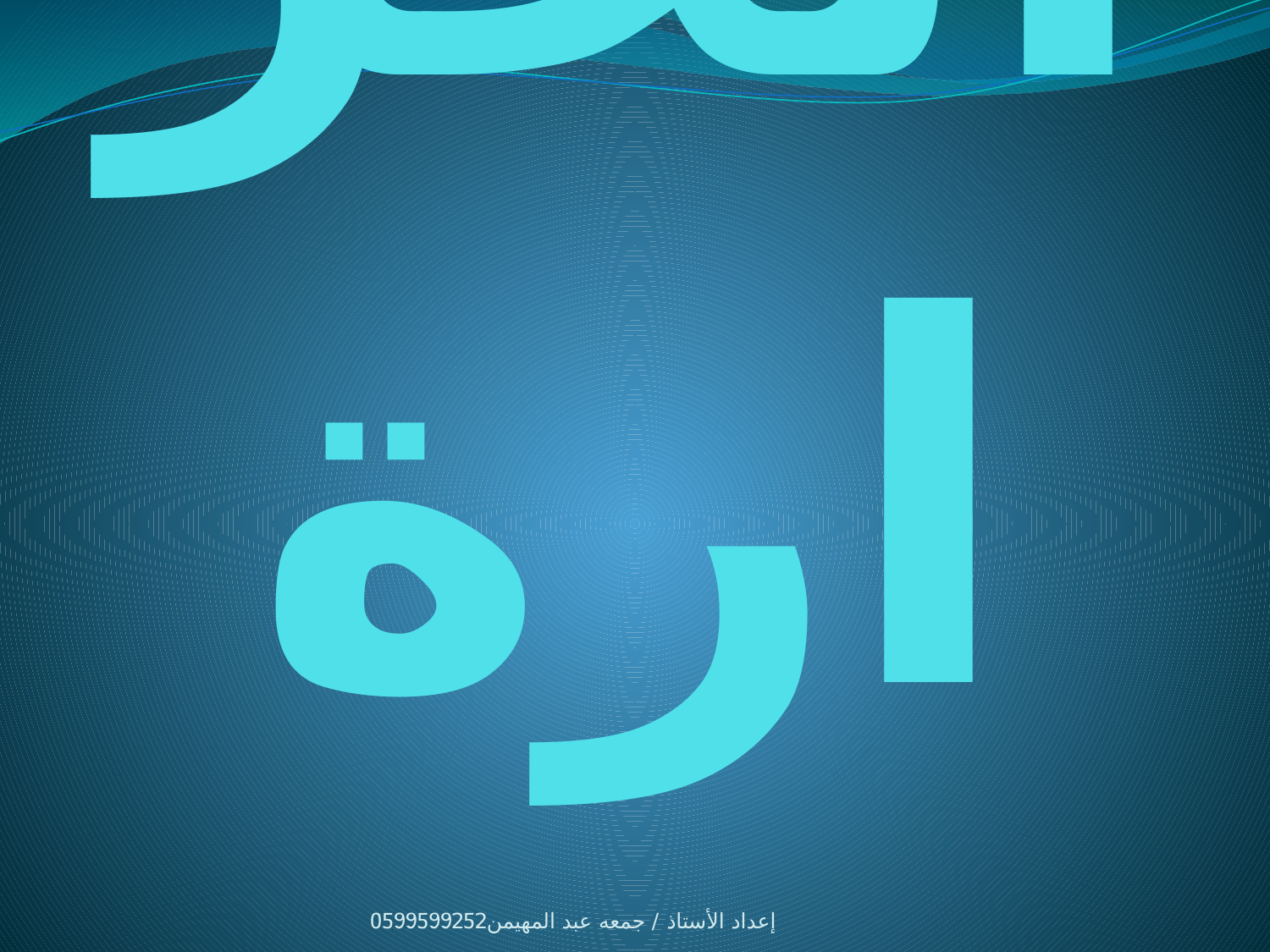

# الحرارة
إعداد الأستاذ / جمعه عبد المهيمن0599599252